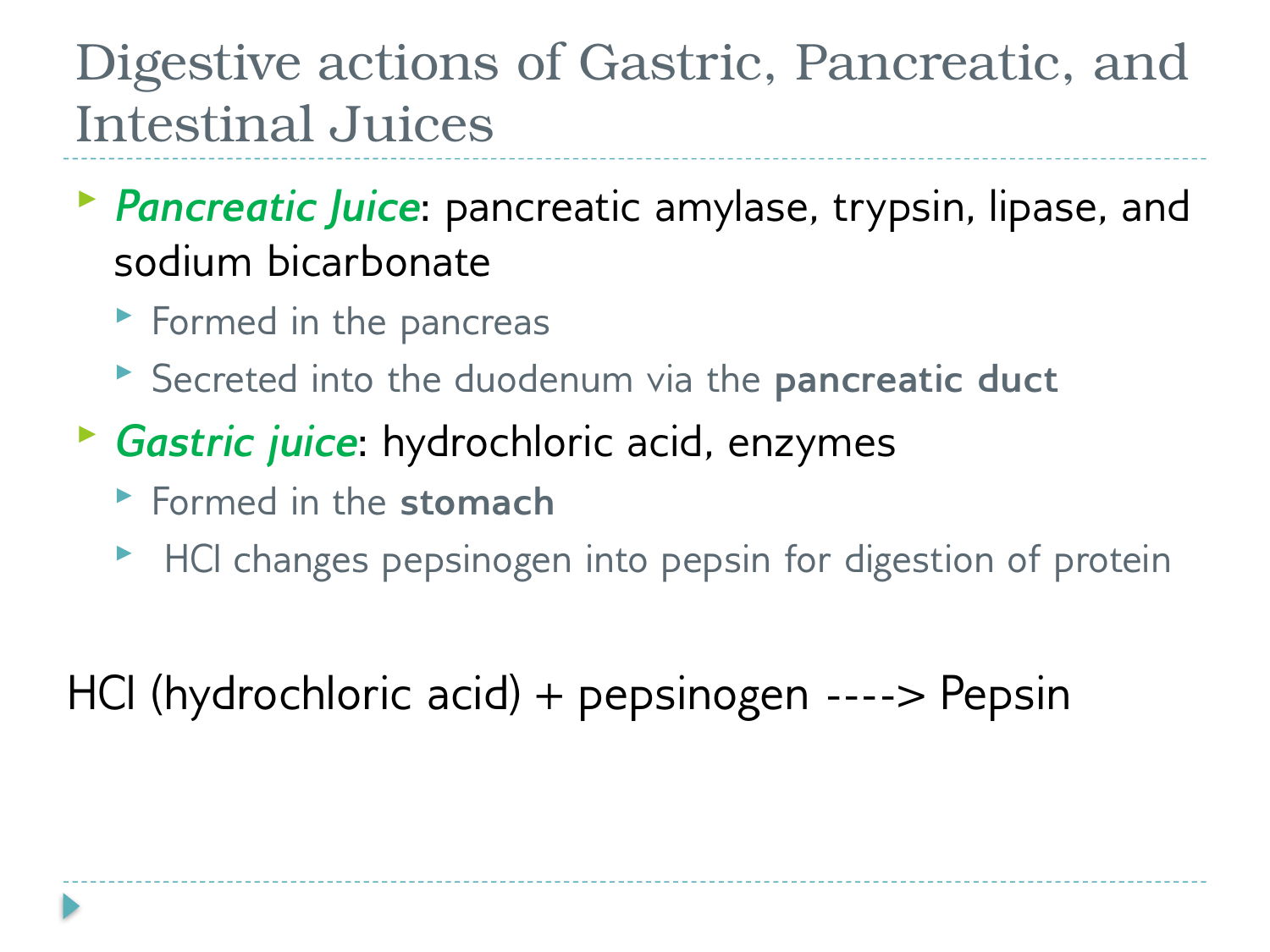

# Digestive actions of Gastric, Pancreatic, and Intestinal Juices
Pancreatic Juice: pancreatic amylase, trypsin, lipase, and sodium bicarbonate
Formed in the pancreas
Secreted into the duodenum via the pancreatic duct
Gastric juice: hydrochloric acid, enzymes
Formed in the stomach
 HCl changes pepsinogen into pepsin for digestion of protein
HCl (hydrochloric acid) + pepsinogen ----> Pepsin